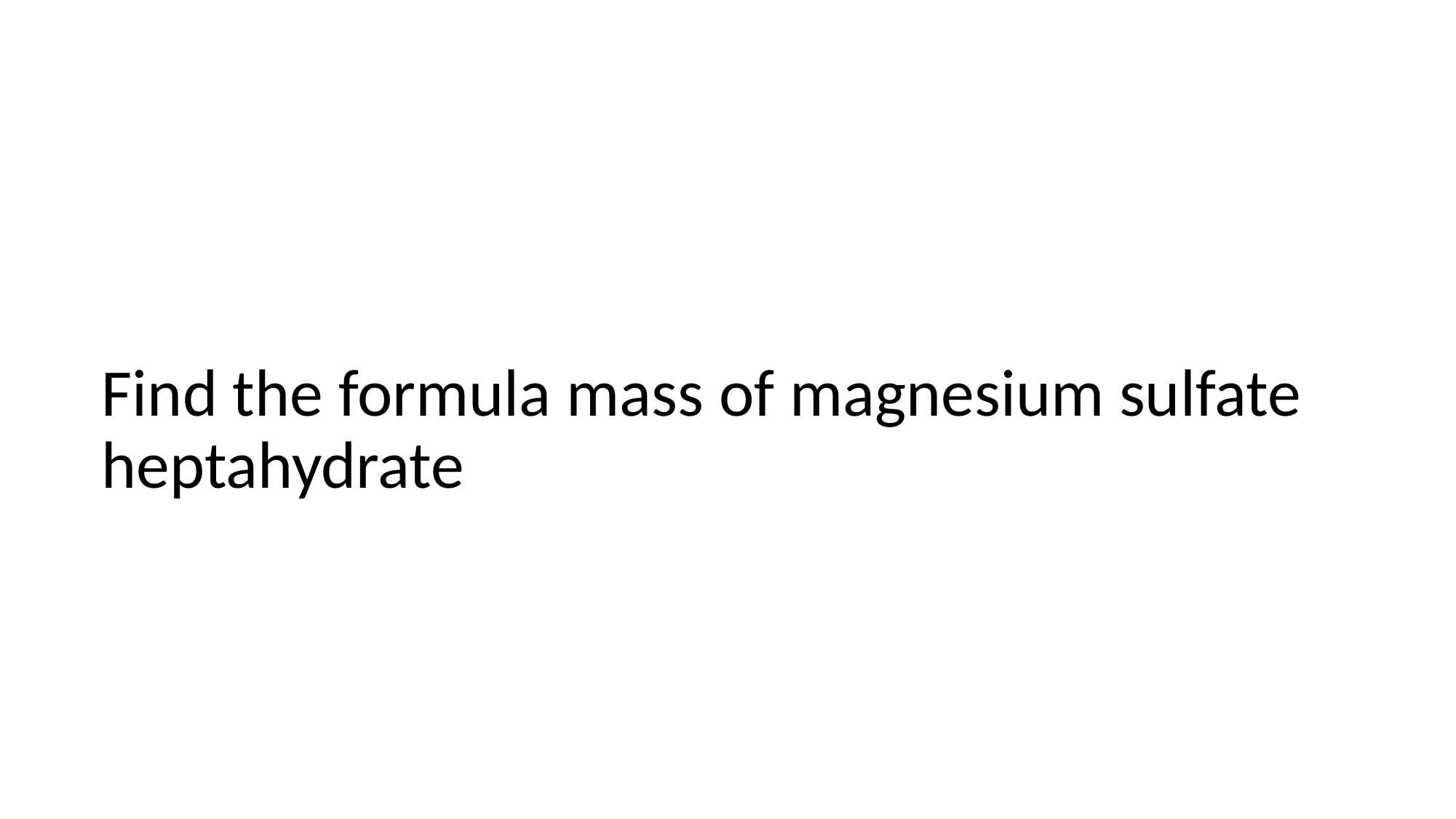

# Find the formula mass of magnesium sulfate heptahydrate